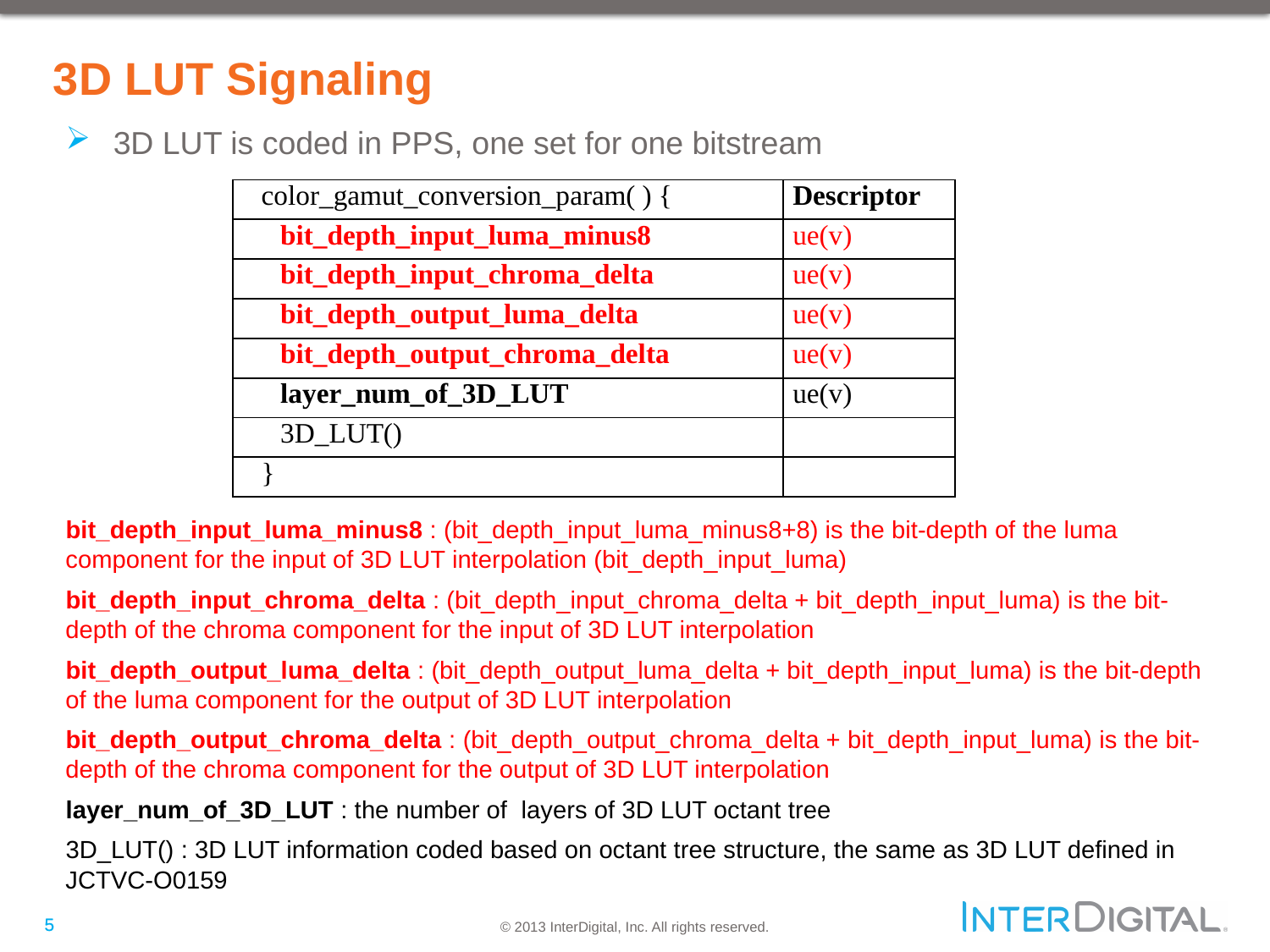

# 3D LUT Signaling
3D LUT is coded in PPS, one set for one bitstream
| color\_gamut\_conversion\_param( ) { | Descriptor |
| --- | --- |
| bit\_depth\_input\_luma\_minus8 | ue(v) |
| bit\_depth\_input\_chroma\_delta | ue(v) |
| bit\_depth\_output\_luma\_delta | ue(v) |
| bit\_depth\_output\_chroma\_delta | ue(v) |
| layer\_num\_of\_3D\_LUT | ue(v) |
| 3D\_LUT() |  |
| } |  |
bit_depth_input_luma_minus8 : (bit_depth_input_luma_minus8+8) is the bit-depth of the luma component for the input of 3D LUT interpolation (bit_depth_input_luma)
bit_depth_input_chroma_delta : (bit_depth_input_chroma_delta + bit_depth_input_luma) is the bit-depth of the chroma component for the input of 3D LUT interpolation
bit_depth_output_luma_delta : (bit_depth_output_luma_delta + bit_depth_input_luma) is the bit-depth of the luma component for the output of 3D LUT interpolation
bit_depth_output_chroma_delta : (bit_depth_output_chroma_delta + bit_depth_input_luma) is the bit-depth of the chroma component for the output of 3D LUT interpolation
layer_num_of_3D_LUT : the number of  layers of 3D LUT octant tree
3D_LUT() : 3D LUT information coded based on octant tree structure, the same as 3D LUT defined in JCTVC-O0159